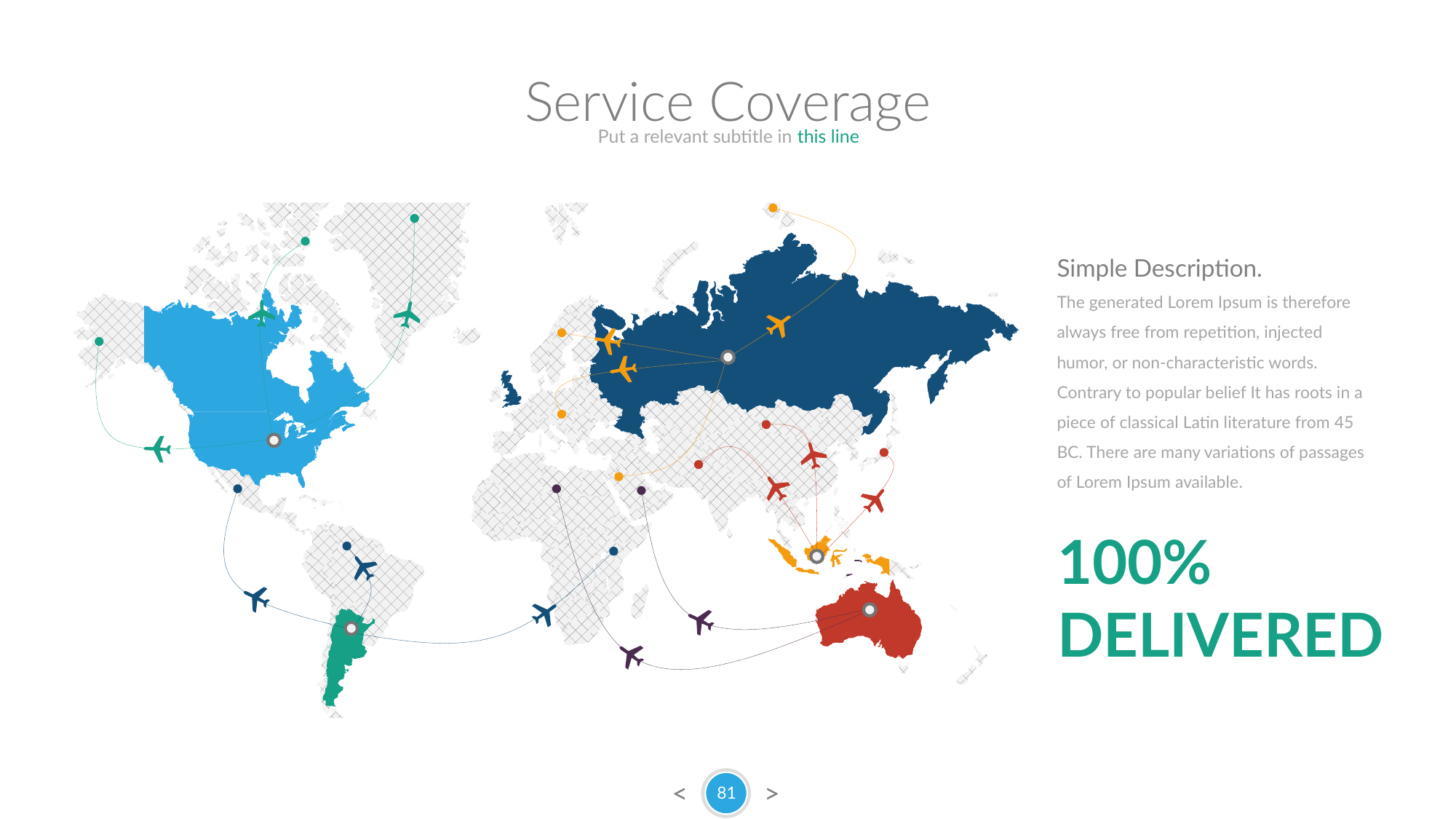

Service Coverage
Put a relevant subtitle in this line

Simple Description.
The generated Lorem Ipsum is therefore always free from repetition, injected humor, or non-characteristic words. Contrary to popular belief It has roots in a piece of classical Latin literature from 45 BC. There are many variations of passages of Lorem Ipsum available.

100%
DELIVERED

81